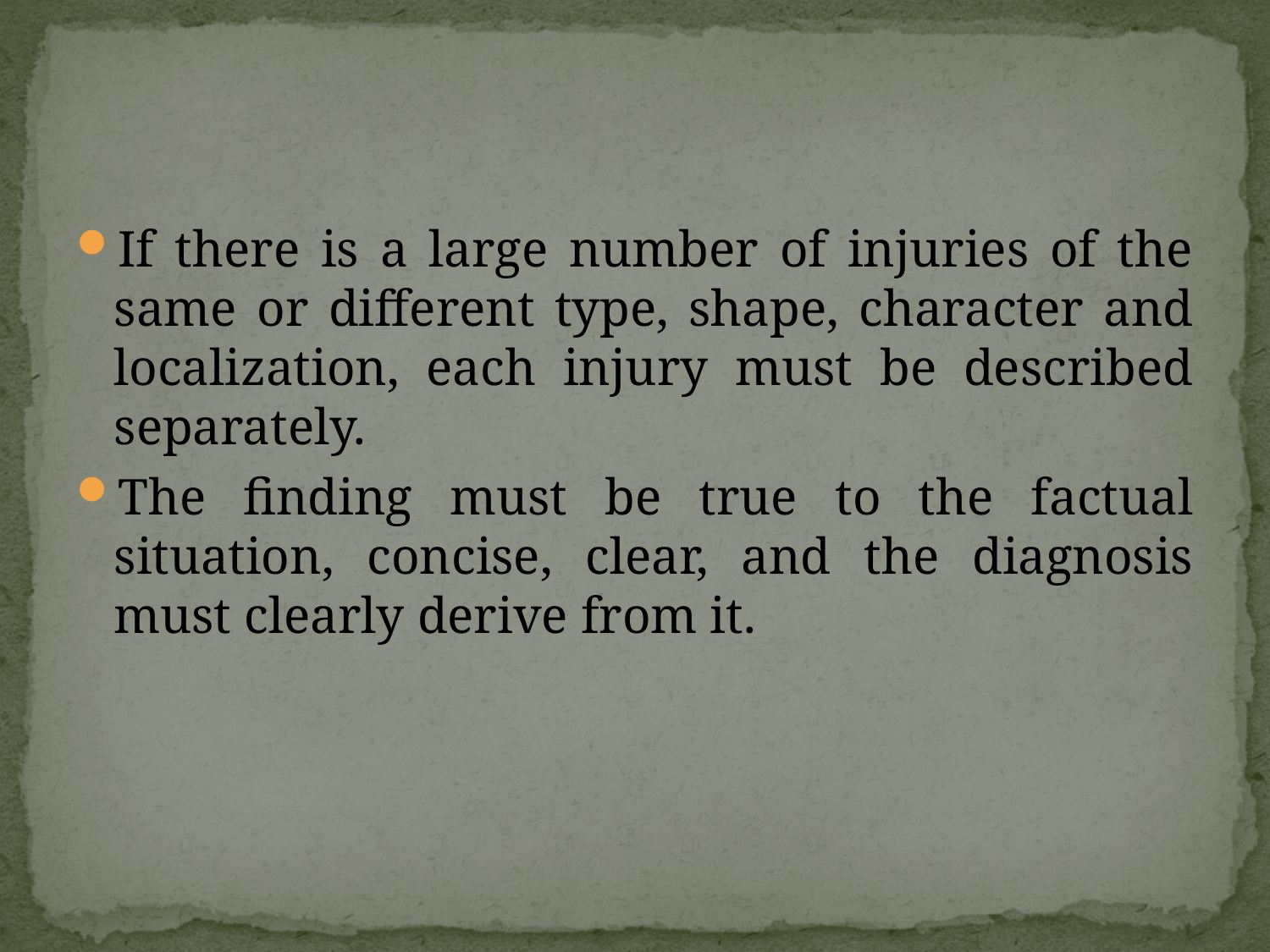

If there is a large number of injuries of the same or different type, shape, character and localization, each injury must be described separately.
The finding must be true to the factual situation, concise, clear, and the diagnosis must clearly derive from it.